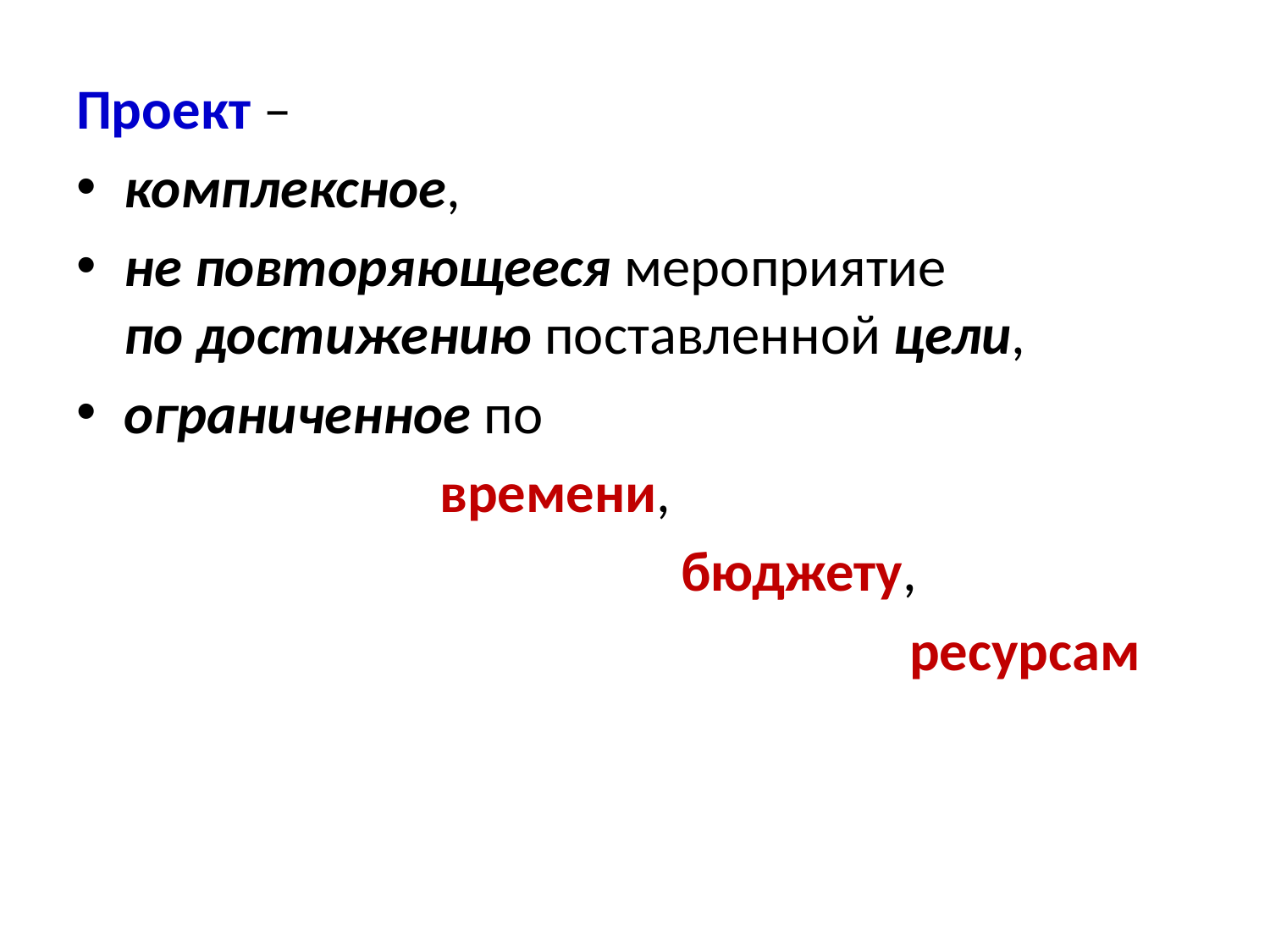

Проект –
комплексное,
не повторяющееся мероприятие               по достижению поставленной цели,
ограниченное по
времени,
                   бюджету,
                                     ресурсам